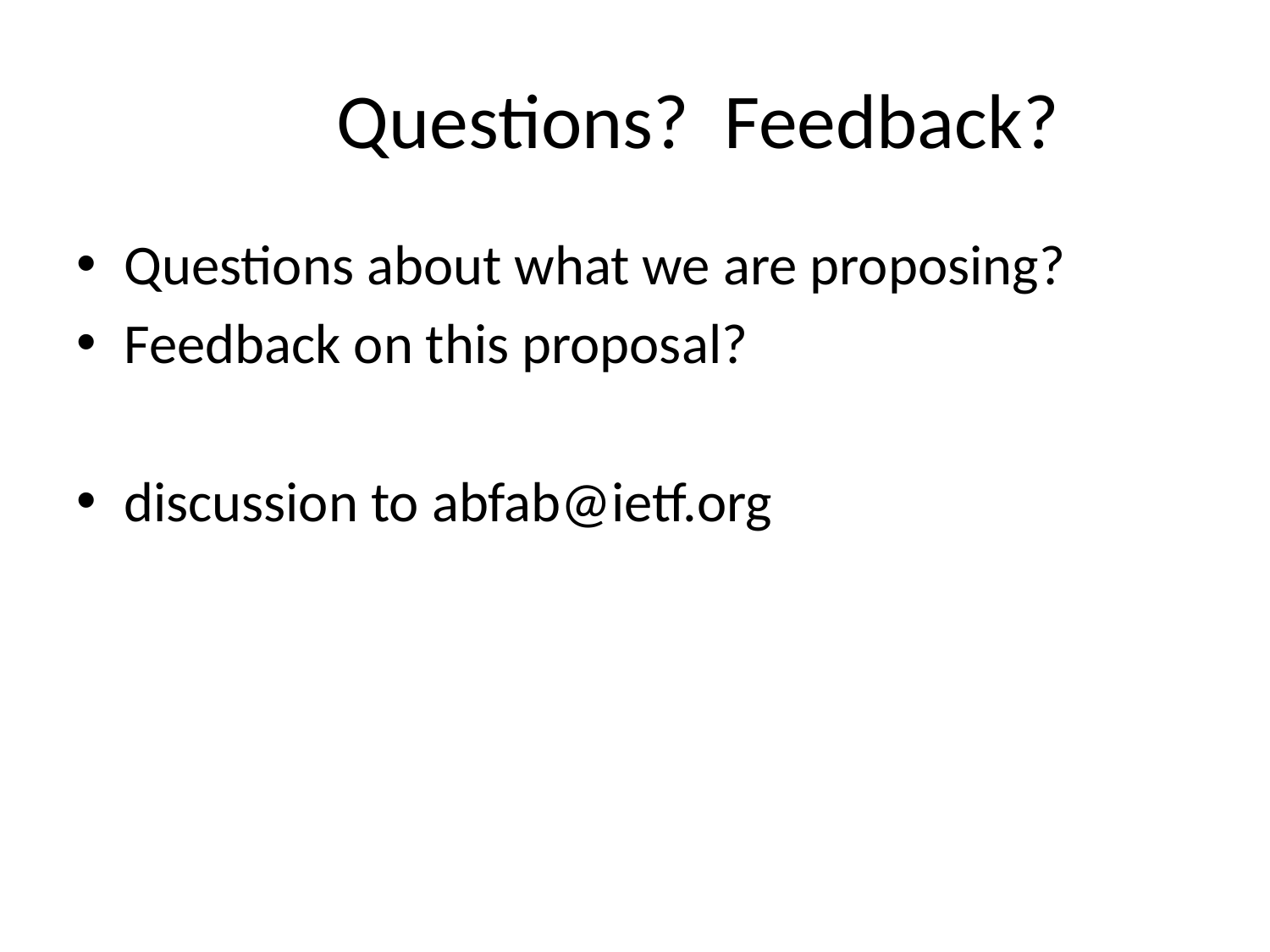

# Questions?  Feedback?
Questions about what we are proposing?
Feedback on this proposal?

discussion to abfab@ietf.org